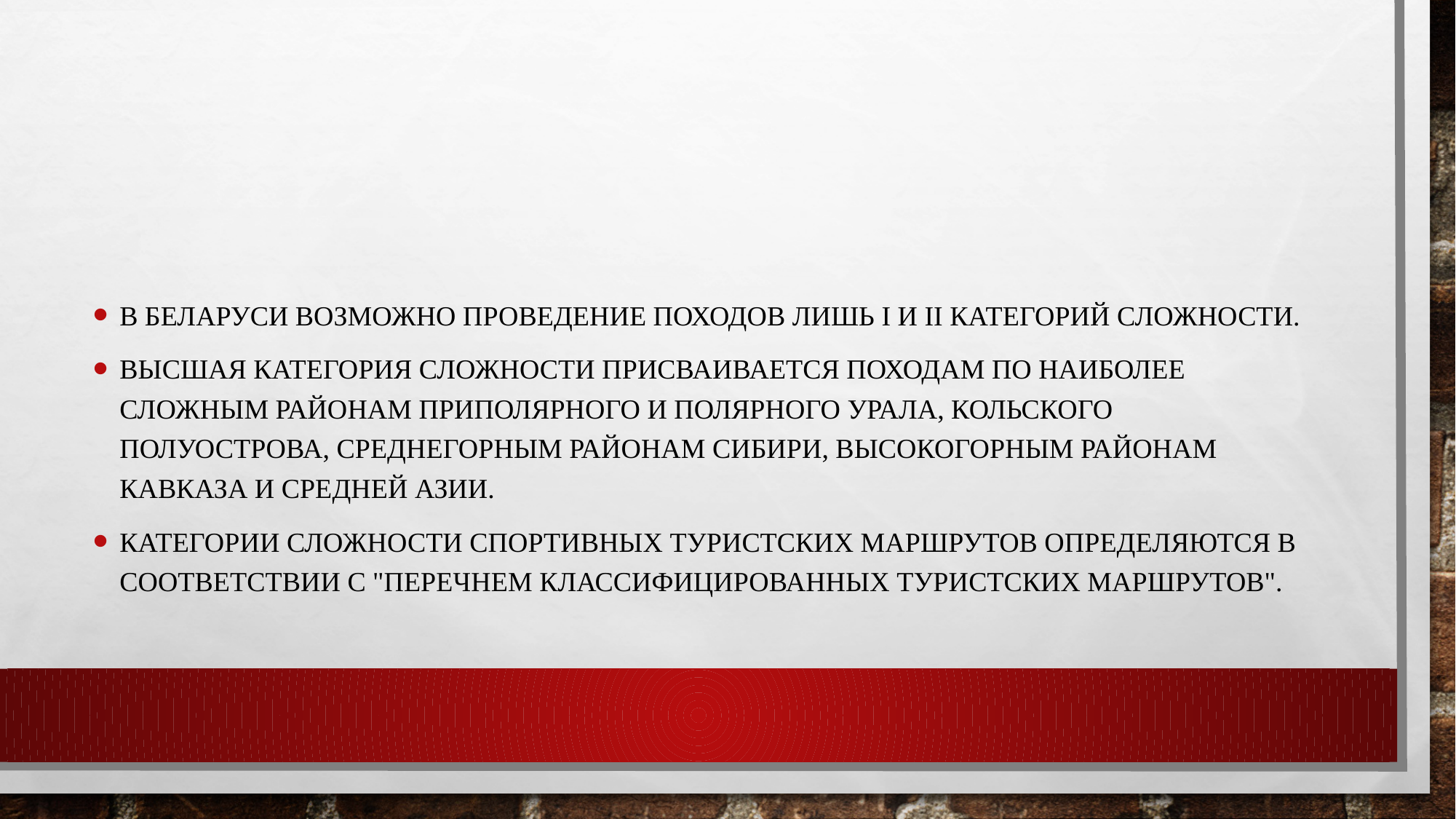

#
В Беларуси возможно проведение походов лишь I и II категорий сложности.
Высшая категория сложности присваивается походам по наиболее сложным районам Приполярного и Полярного Урала, Кольского полуострова, среднегорным районам Сибири, высокогорным районам Кавказа и Средней Азии.
Категории сложности спортивных туристских маршрутов определяются в соответствии с "Перечнем классифицированных туристских маршрутов".